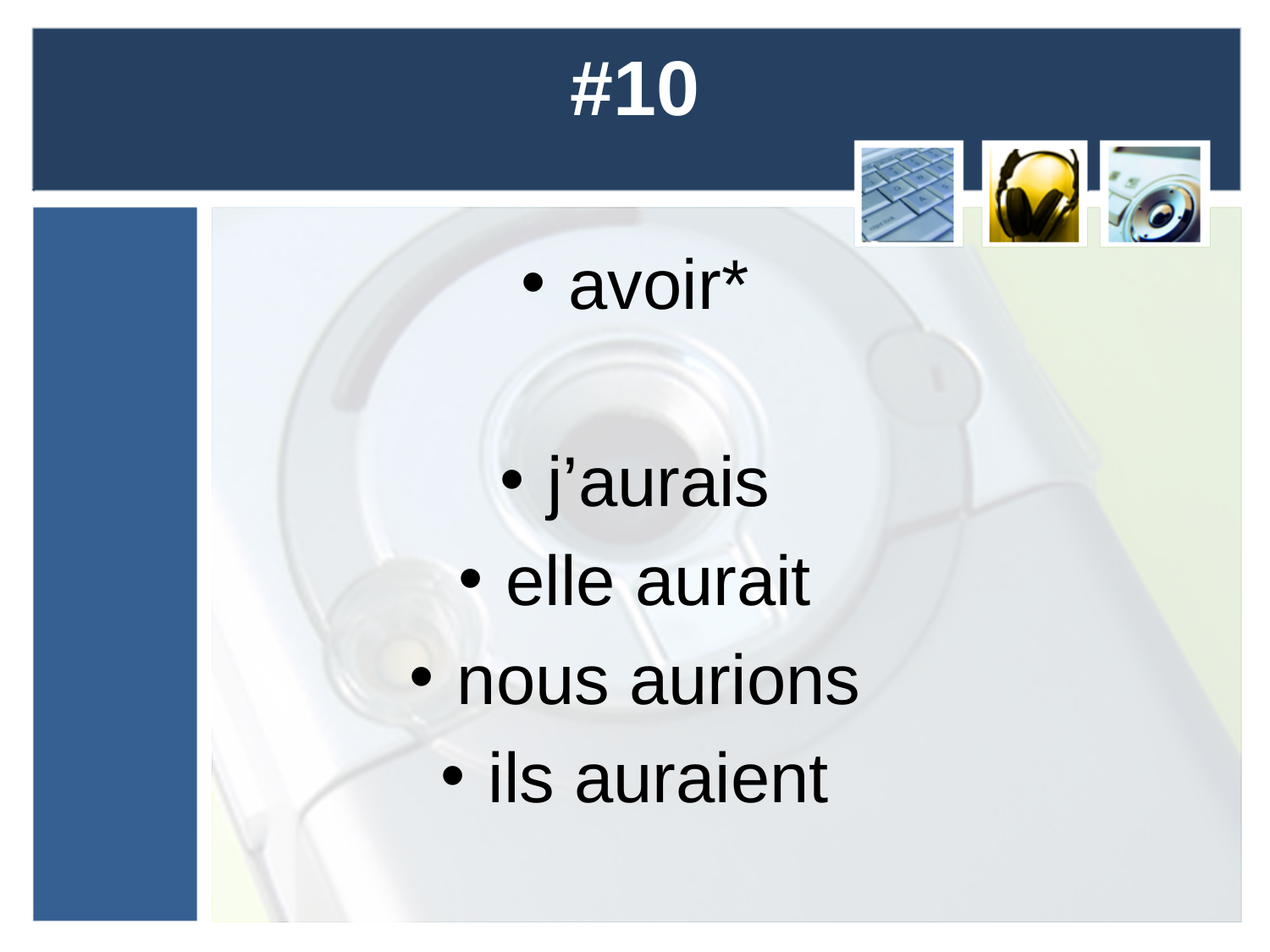

# #10
avoir*

j’aurais
elle aurait
nous aurions
ils auraient